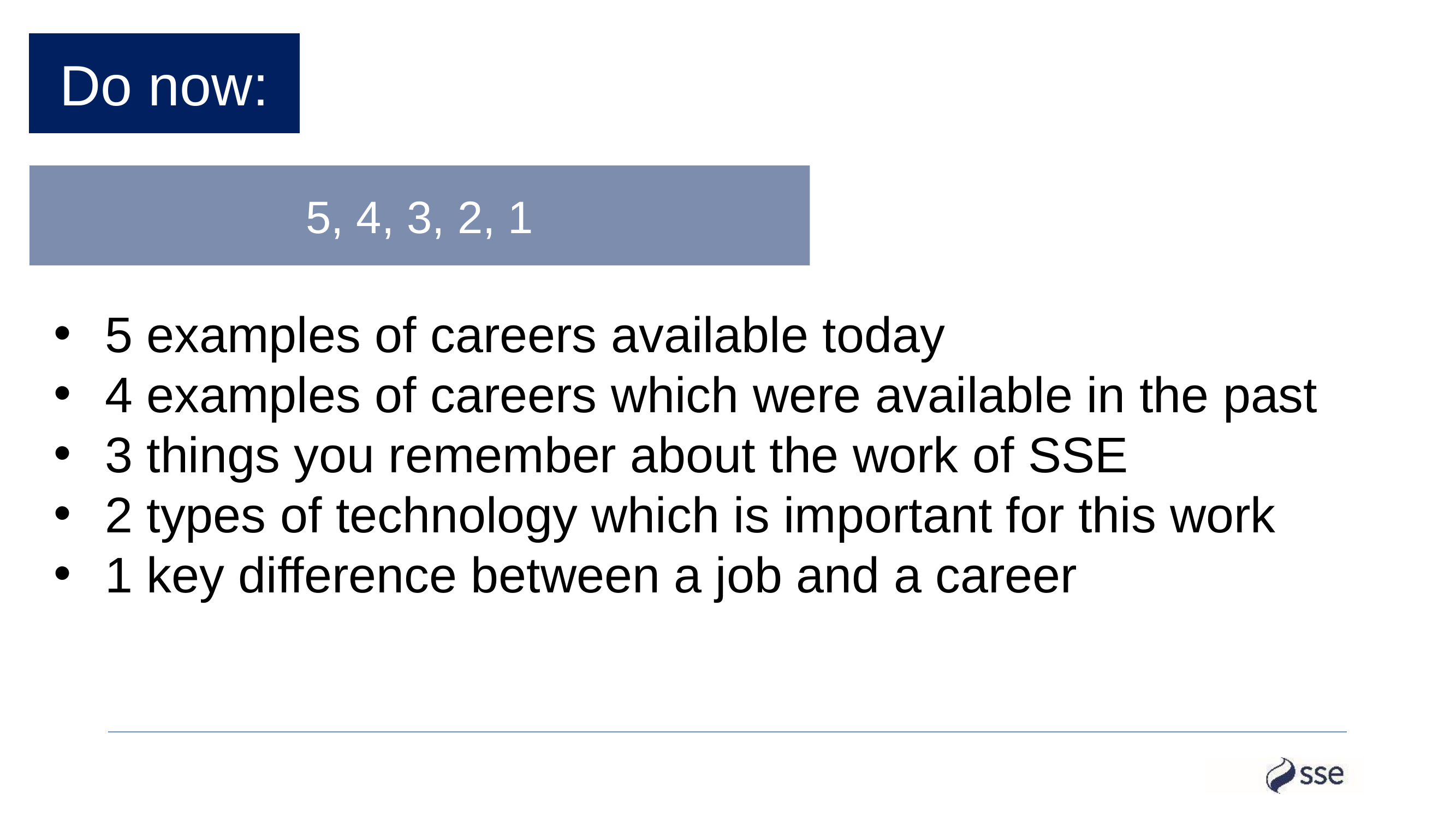

Do now:
5, 4, 3, 2, 1
5 examples of careers available today
4 examples of careers which were available in the past
3 things you remember about the work of SSE
2 types of technology which is important for this work
1 key difference between a job and a career